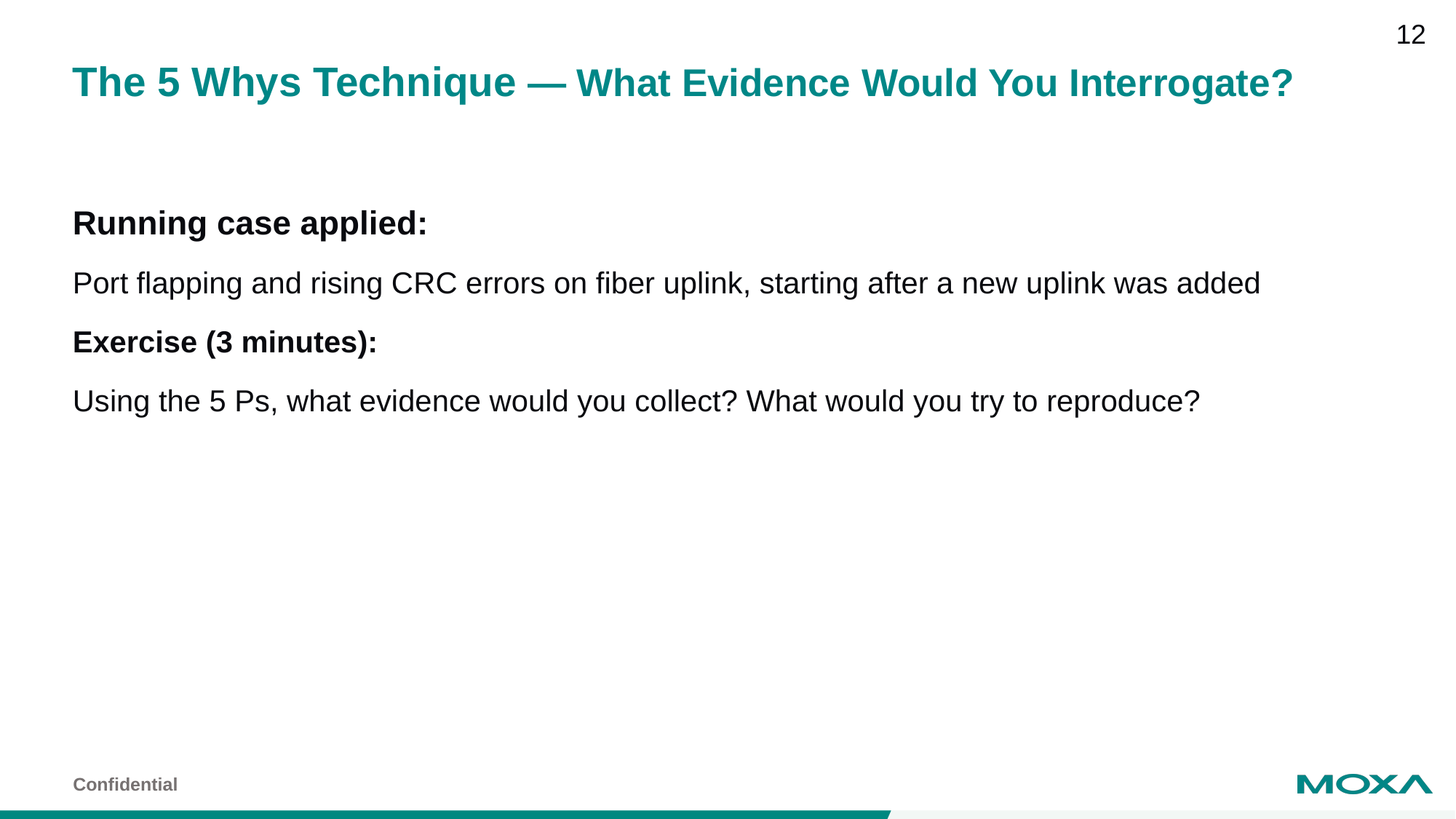

# The 5 Whys Technique — What Evidence Would You Interrogate?
Running case applied:
Port flapping and rising CRC errors on fiber uplink, starting after a new uplink was added
Exercise (3 minutes):
Using the 5 Ps, what evidence would you collect? What would you try to reproduce?